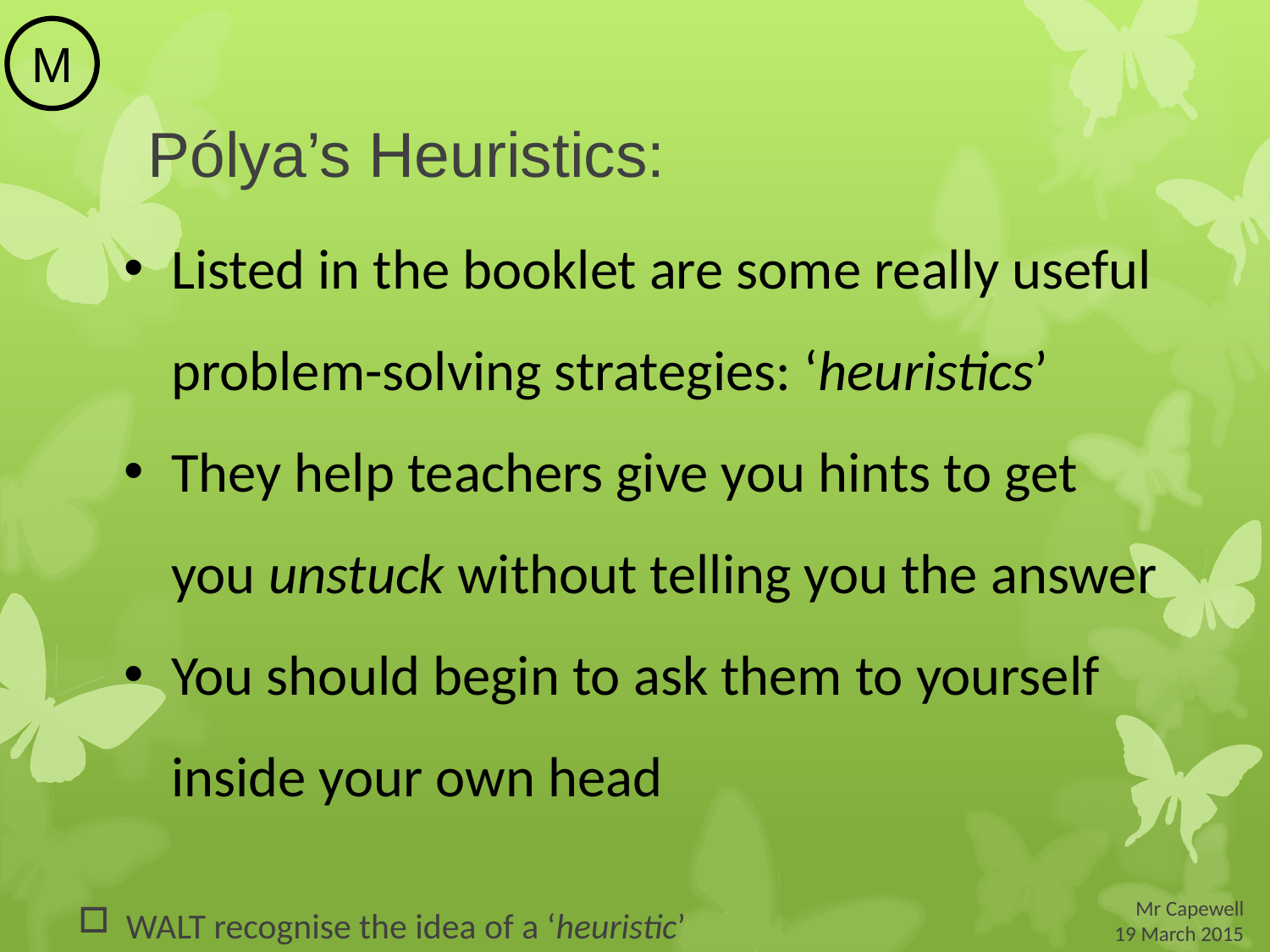

M
Pólya’s Heuristics:
Listed in the booklet are some really useful problem-solving strategies: ‘heuristics’
They help teachers give you hints to get you unstuck without telling you the answer
You should begin to ask them to yourself inside your own head
WALT recognise the idea of a ‘heuristic’
Mr Capewell
 19 March 2015